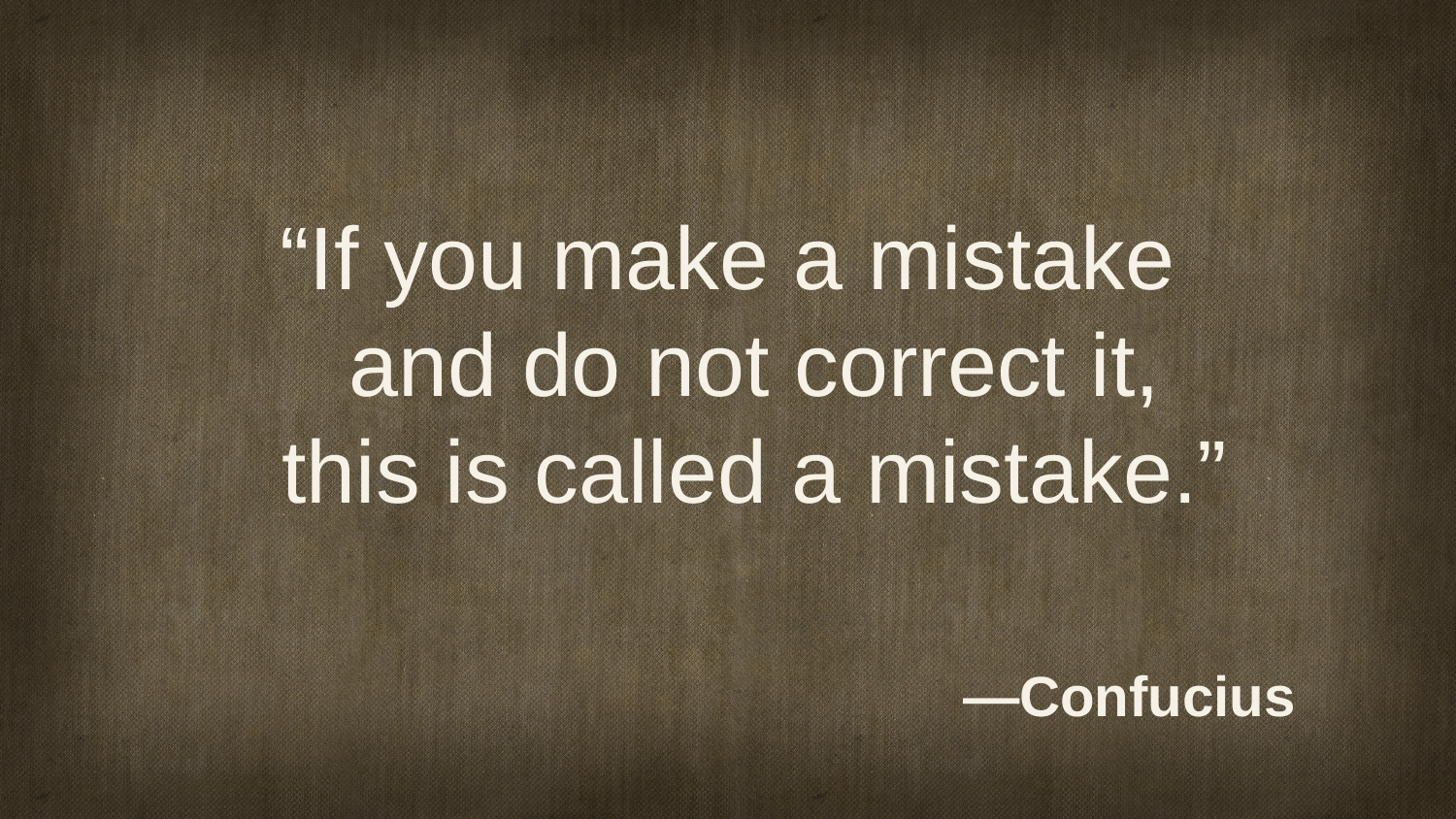

“If you make a mistake and do not correct it, this is called a mistake.”
—Confucius